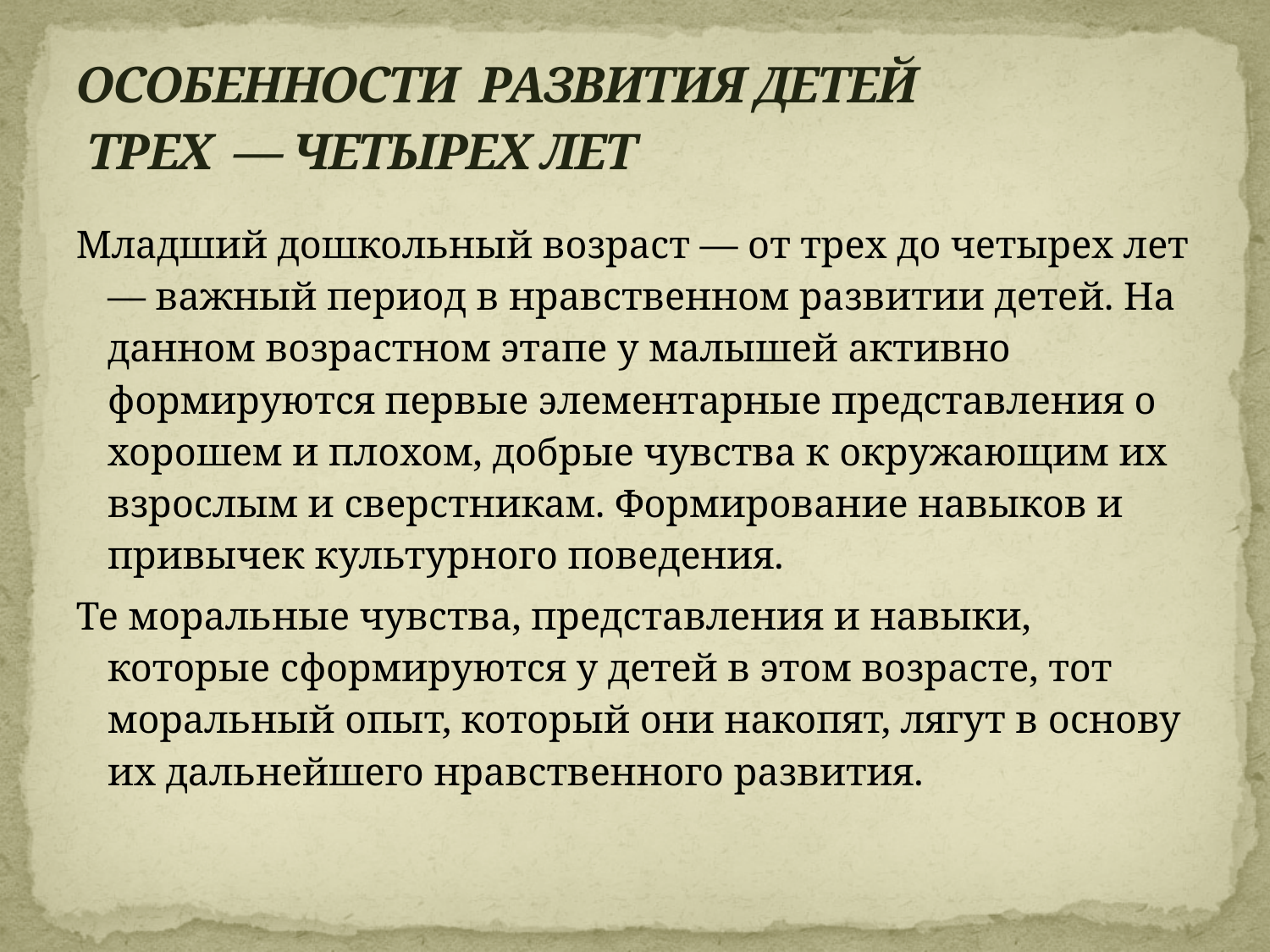

# ОСОБЕННОСТИ  РАЗВИТИЯ ДЕТЕЙ ТРЕХ  — ЧЕТЫРЕХ ЛЕТ
Младший дошкольный возраст — от трех до четырех лет — важный период в нравственном развитии детей. На данном возрастном этапе у малышей активно формируются первые элементарные представления о хорошем и плохом, добрые чувства к окружающим их взрослым и сверстникам. Формирование навыков и привычек культурного поведения.
Те моральные чувства, представления и навыки, которые сформируются у детей в этом возрасте, тот моральный опыт, который они накопят, лягут в основу их дальнейшего нравственного развития.